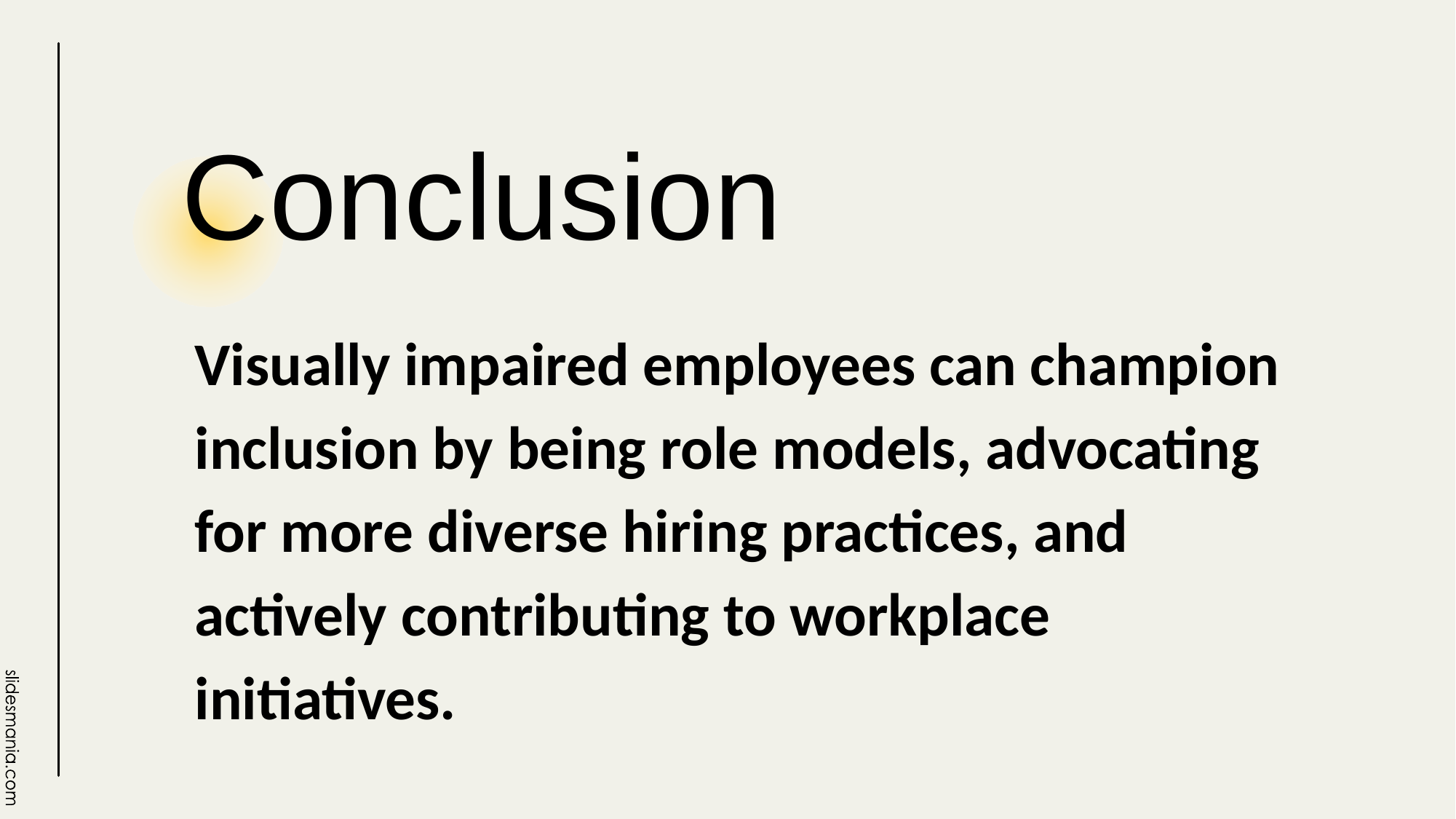

# Conclusion

Visually impaired employees can champion inclusion by being role models, advocating for more diverse hiring practices, and actively contributing to workplace initiatives.